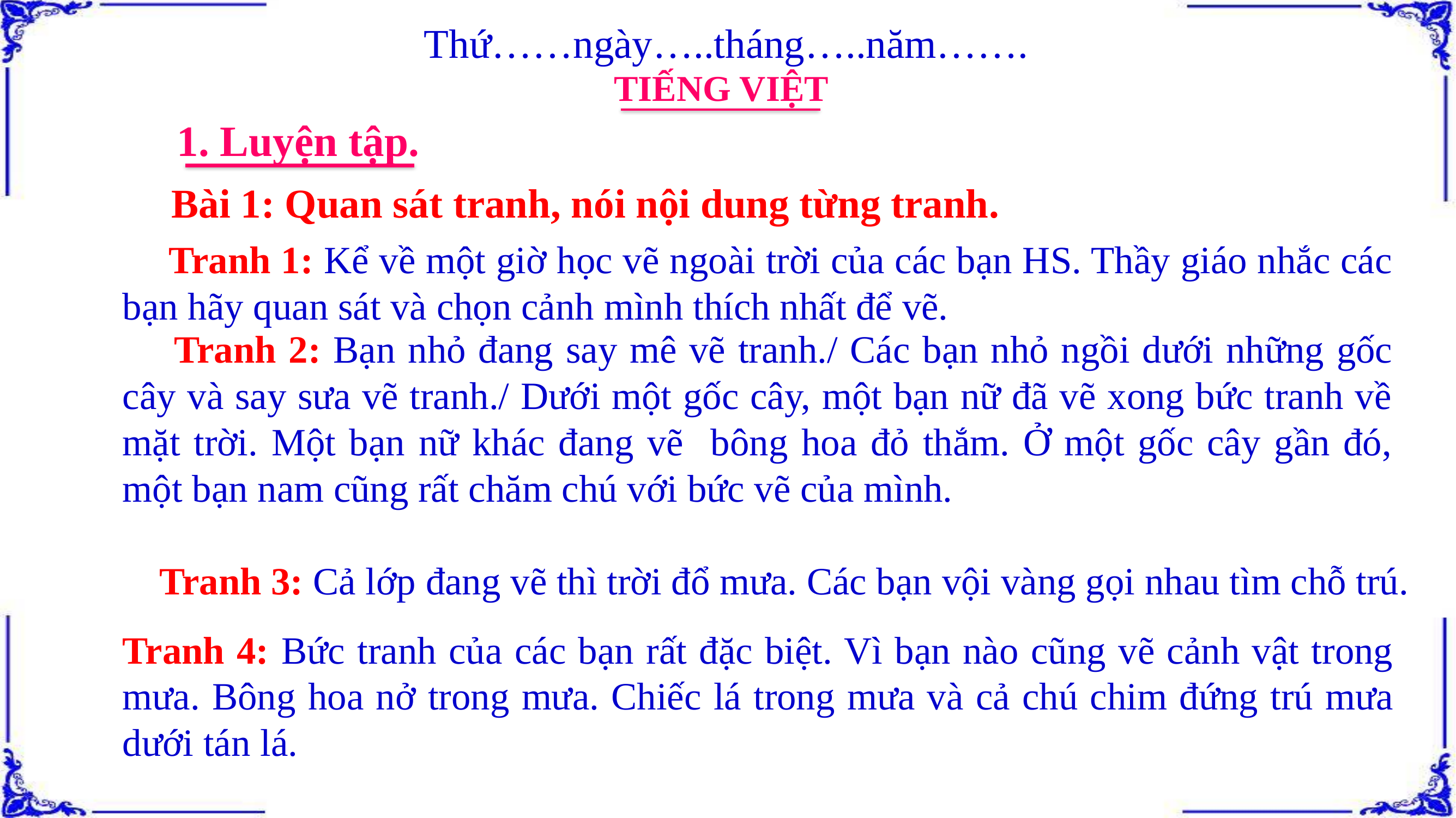

Thứ……ngày…..tháng…..năm…….
TIẾNG VIỆT
1. Luyện tập.
      Bài 1: Quan sát tranh, nói nội dung từng tranh.
Tranh 1: Kể về một giờ học vẽ ngoài trời của các bạn HS. Thầy giáo nhắc các bạn hãy quan sát và chọn cảnh mình thích nhất để vẽ.
Tranh 2: Bạn nhỏ đang say mê vẽ tranh./ Các bạn nhỏ ngồi dưới những gốc cây và say sưa vẽ tranh./ Dưới một gốc cây, một bạn nữ đã vẽ xong bức tranh về mặt trời. Một bạn nữ khác đang vẽ  bông hoa đỏ thắm. Ở một gốc cây gần đó, một bạn nam cũng rất chăm chú với bức vẽ của mình.
Tranh 3: Cả lớp đang vẽ thì trời đổ mưa. Các bạn vội vàng gọi nhau tìm chỗ trú.
Tranh 4: Bức tranh của các bạn rất đặc biệt. Vì bạn nào cũng vẽ cảnh vật trong mưa. Bông hoa nở trong mưa. Chiếc lá trong mưa và cả chú chim đứng trú mưa dưới tán lá.